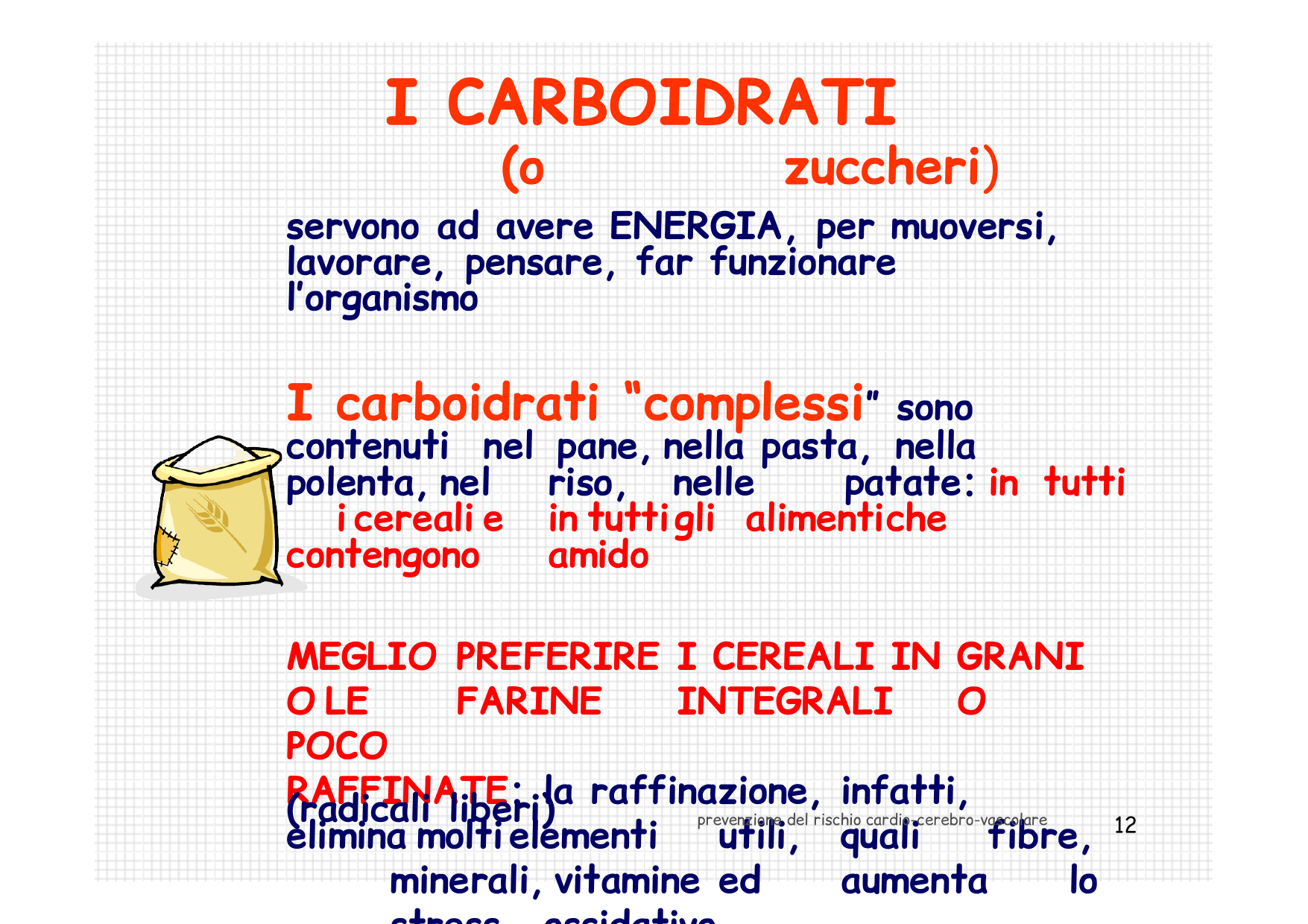

I	CARBOIDRATI
(o	zuccheri)
servono	ad	avere	ENERGIA,	per	muoversi, lavorare,	pensare,	far	funzionare	l’organismo

I	carboidrati	“complessi”		sono contenuti	nel	 pane,	nella		pasta,	 nella	polenta, nel	riso,	 nelle		patate:	in	tutti	i	cereali	e	in tutti	gli	alimenti	che		contengono		amido

MEGLIO	PREFERIRE	I	CEREALI	IN	GRANI	O LE	FARINE	INTEGRALI	O	POCO
RAFFINATE:	la	raffinazione,	infatti,	elimina molti	elementi		utili,	quali	fibre,	minerali, vitamine	ed	aumenta	lo	stress		ossidativo

(radicali	liberi)
prevenzione del rischio cardio-cerebro-vascolare
12